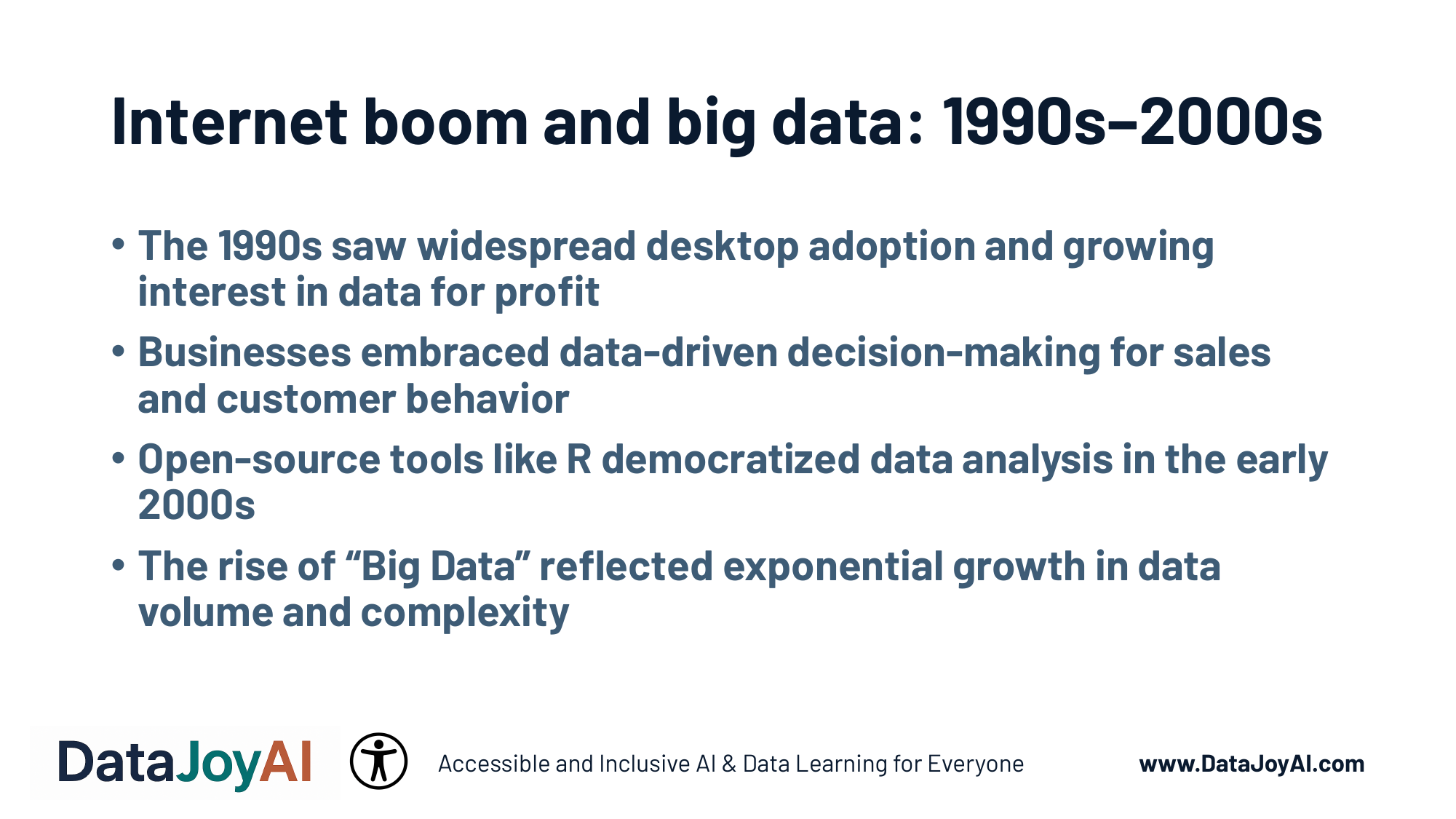

# Internet boom and big data: 1990s–2000s
The 1990s saw widespread desktop adoption and growing interest in data for profit
Businesses embraced data-driven decision-making for sales and customer behavior
Open-source tools like R democratized data analysis in the early 2000s
The rise of “Big Data” reflected exponential growth in data volume and complexity